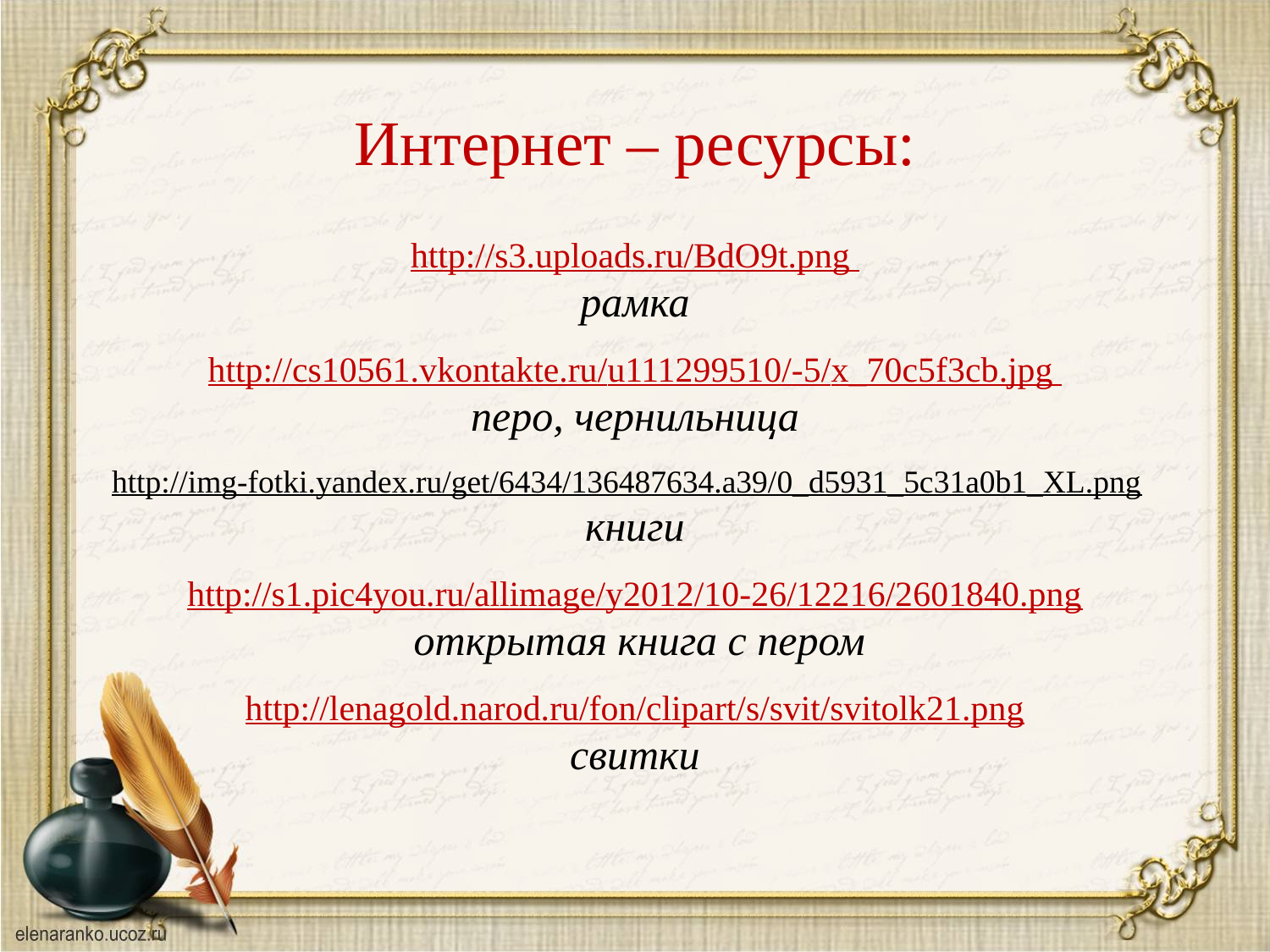

Интернет – ресурсы:
http://s3.uploads.ru/BdO9t.png
рамка

http://cs10561.vkontakte.ru/u111299510/-5/x_70c5f3cb.jpg
перо, чернильница

http://img-fotki.yandex.ru/get/6434/136487634.a39/0_d5931_5c31a0b1_XL.png
книги

http://s1.pic4you.ru/allimage/y2012/10-26/12216/2601840.png
 открытая книга с пером

http://lenagold.narod.ru/fon/clipart/s/svit/svitolk21.png
свитки